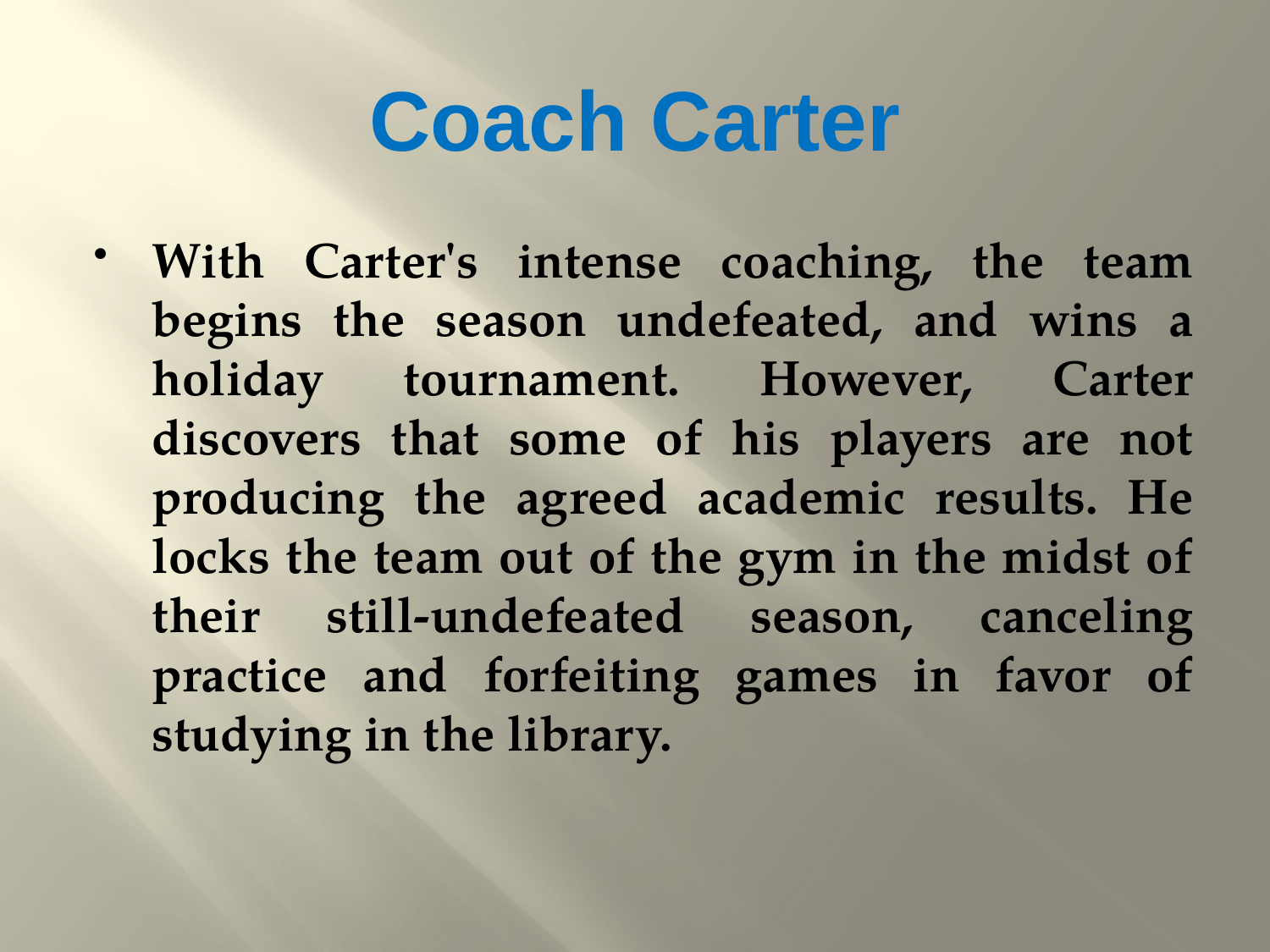

# Coach Carter
With Carter's intense coaching, the team begins the season undefeated, and wins a holiday tournament. However, Carter discovers that some of his players are not producing the agreed academic results. He locks the team out of the gym in the midst of their still-undefeated season, canceling practice and forfeiting games in favor of studying in the library.